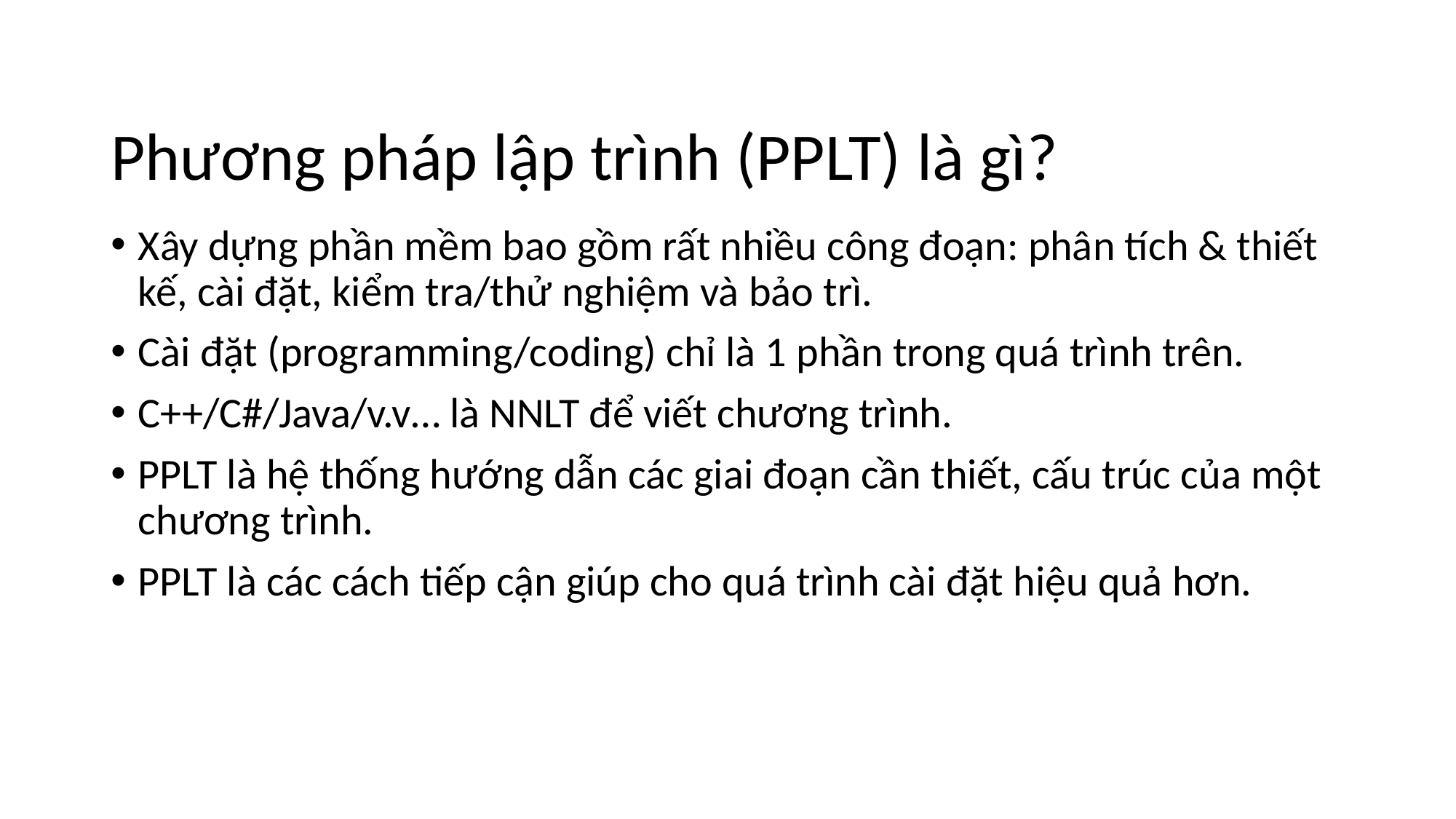

# Phương pháp lập trình (PPLT) là gì?
Xây dựng phần mềm bao gồm rất nhiều công đoạn: phân tích & thiết kế, cài đặt, kiểm tra/thử nghiệm và bảo trì.
Cài đặt (programming/coding) chỉ là 1 phần trong quá trình trên.
C++/C#/Java/v.v… là NNLT để viết chương trình.
PPLT là hệ thống hướng dẫn các giai đoạn cần thiết, cấu trúc của một chương trình.
PPLT là các cách tiếp cận giúp cho quá trình cài đặt hiệu quả hơn.